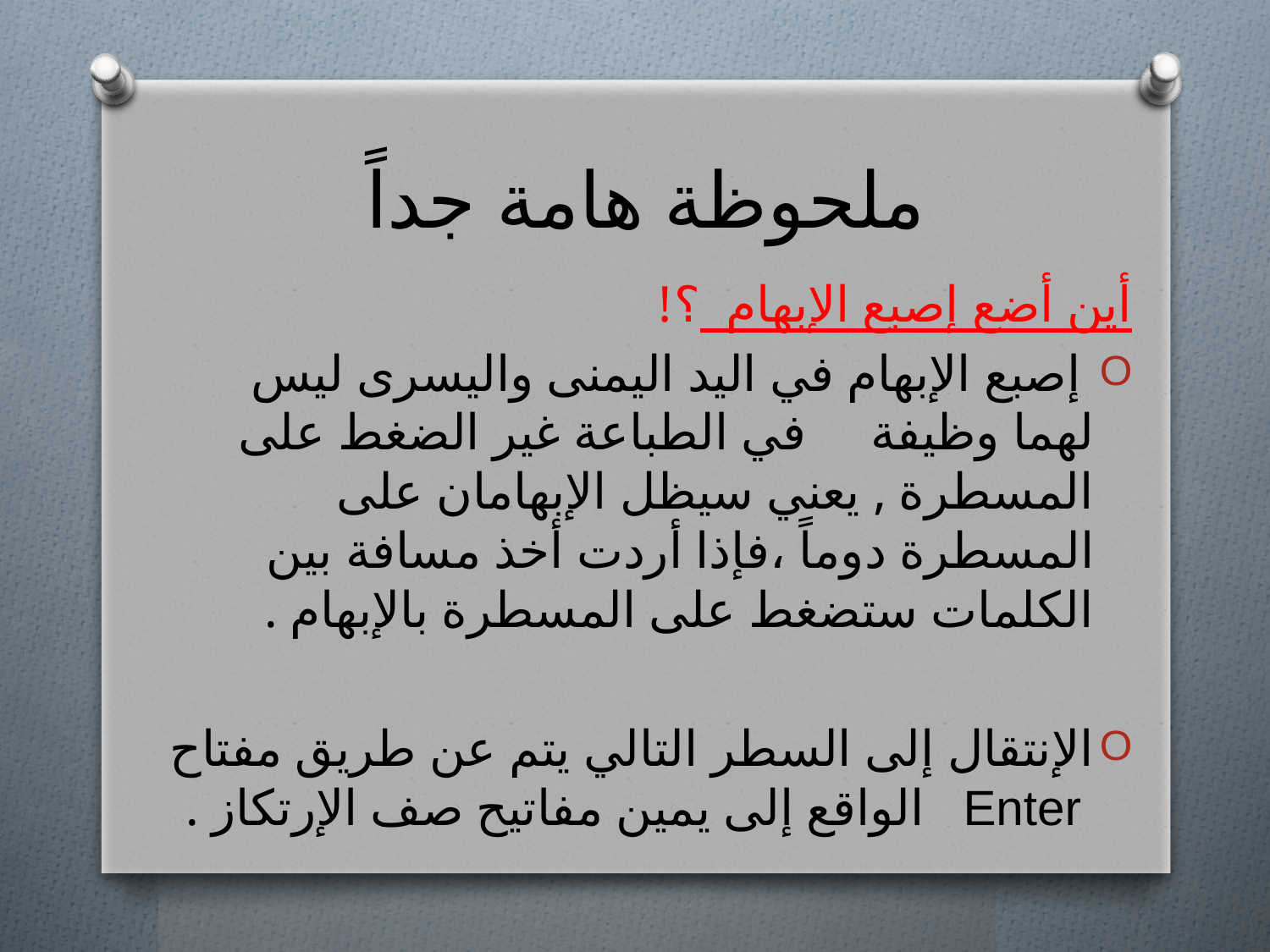

# ملحوظة هامة جداً
أين أضع إصبع الإبهام  ؟!
 إصبع الإبهام في اليد اليمنى واليسرى ليس لهما وظيفة     في الطباعة غير الضغط على المسطرة , يعني سيظل الإبهامان على المسطرة دوماً ،فإذا أردت أخذ مسافة بين الكلمات ستضغط على المسطرة بالإبهام .

الإنتقال إلى السطر التالي يتم عن طريق مفتاح  Enter   الواقع إلى يمين مفاتيح صف الإرتكاز .